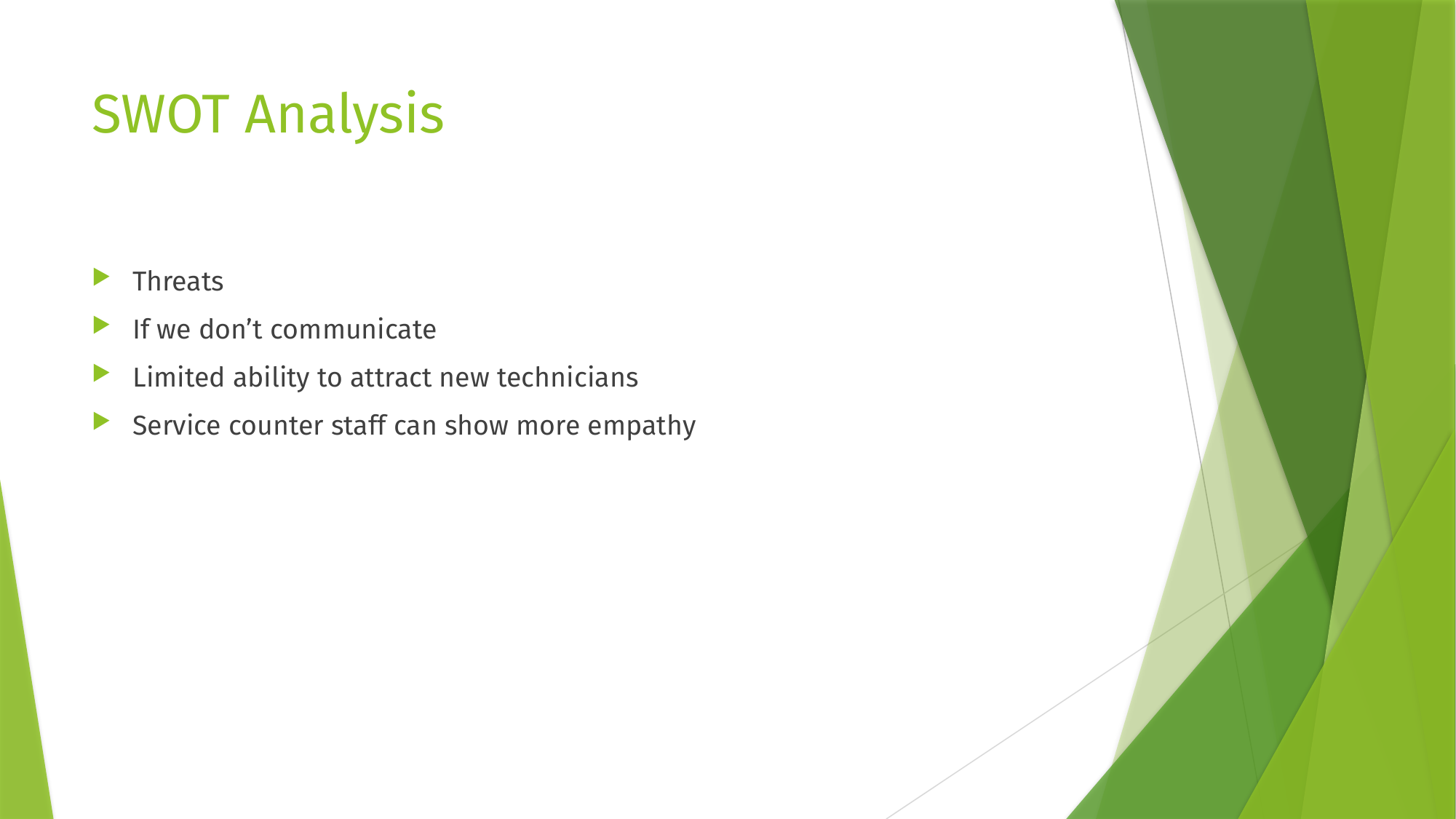

# SWOT Analysis
Threats
If we don’t communicate
Limited ability to attract new technicians
Service counter staff can show more empathy